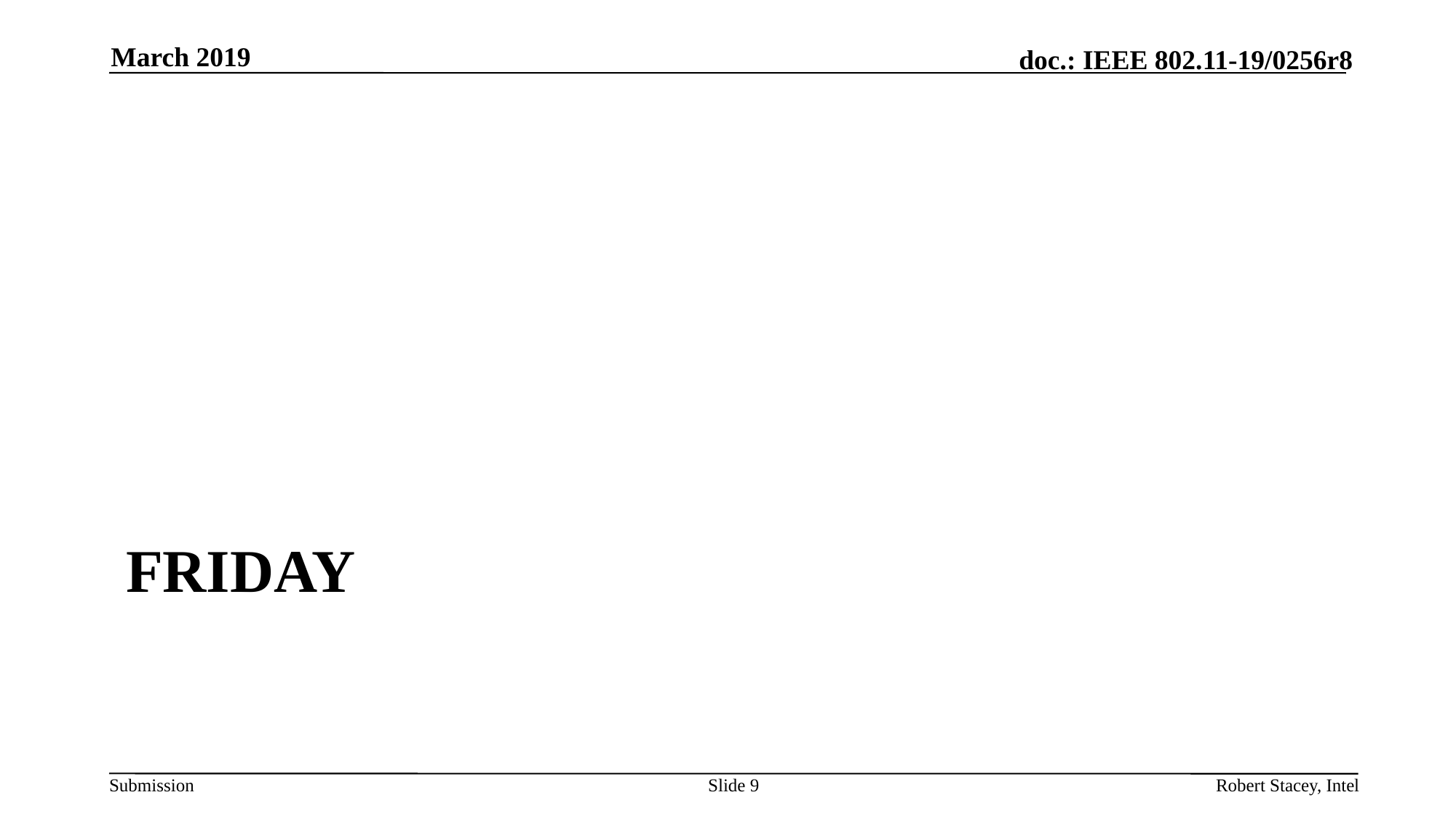

March 2019

# Friday
Slide 9
Robert Stacey, Intel